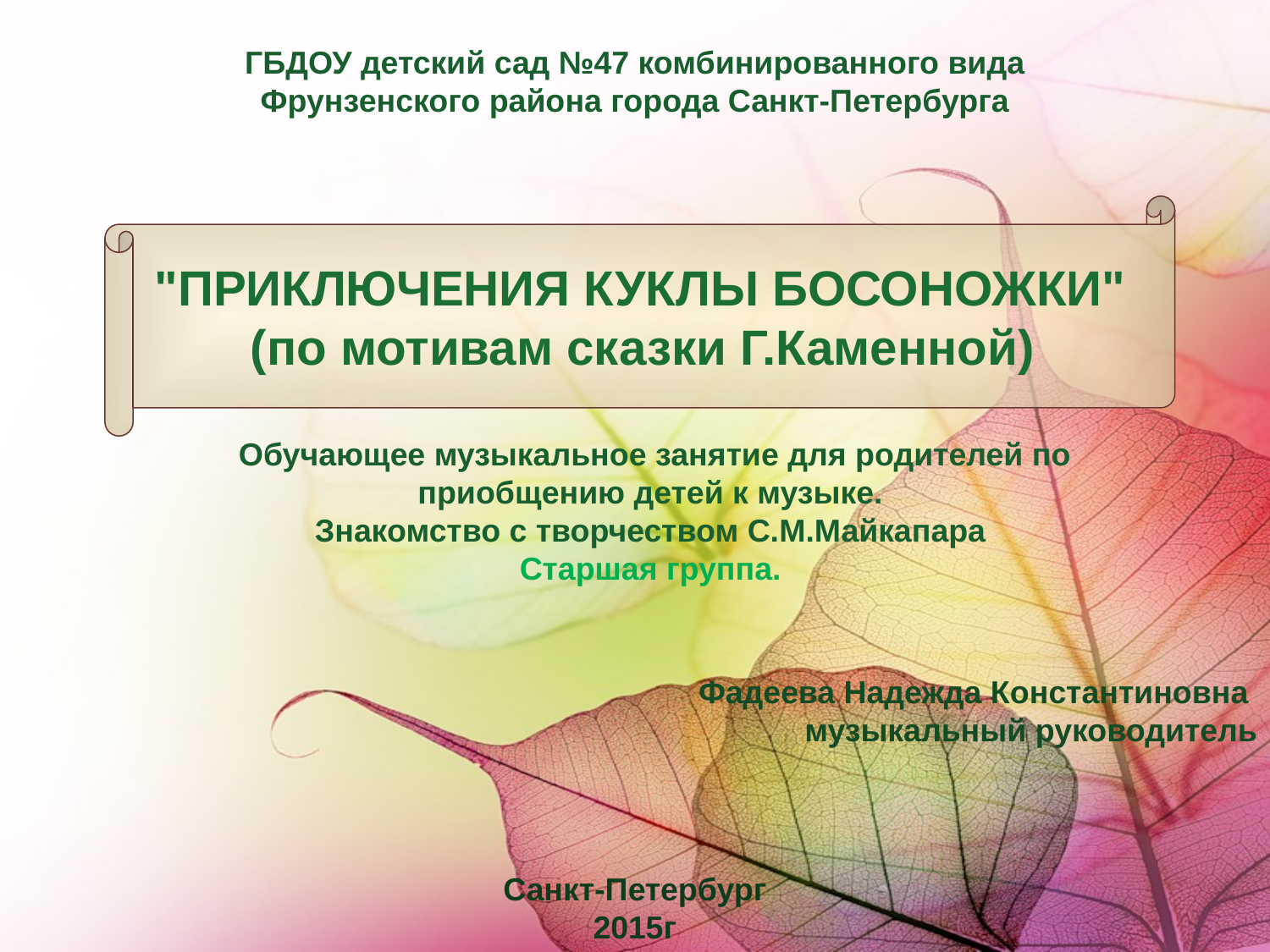

ГБДОУ детский сад №47 комбинированного вида
Фрунзенского района города Санкт-Петербурга
"ПРИКЛЮЧЕНИЯ КУКЛЫ БОСОНОЖКИ"
(по мотивам сказки Г.Каменной)
Обучающее музыкальное занятие для родителей по приобщению детей к музыке.
Знакомство с творчеством С.М.Майкапара
Старшая группа.
Фадеева Надежда Константиновна
музыкальный руководитель
Санкт-Петербург
2015г